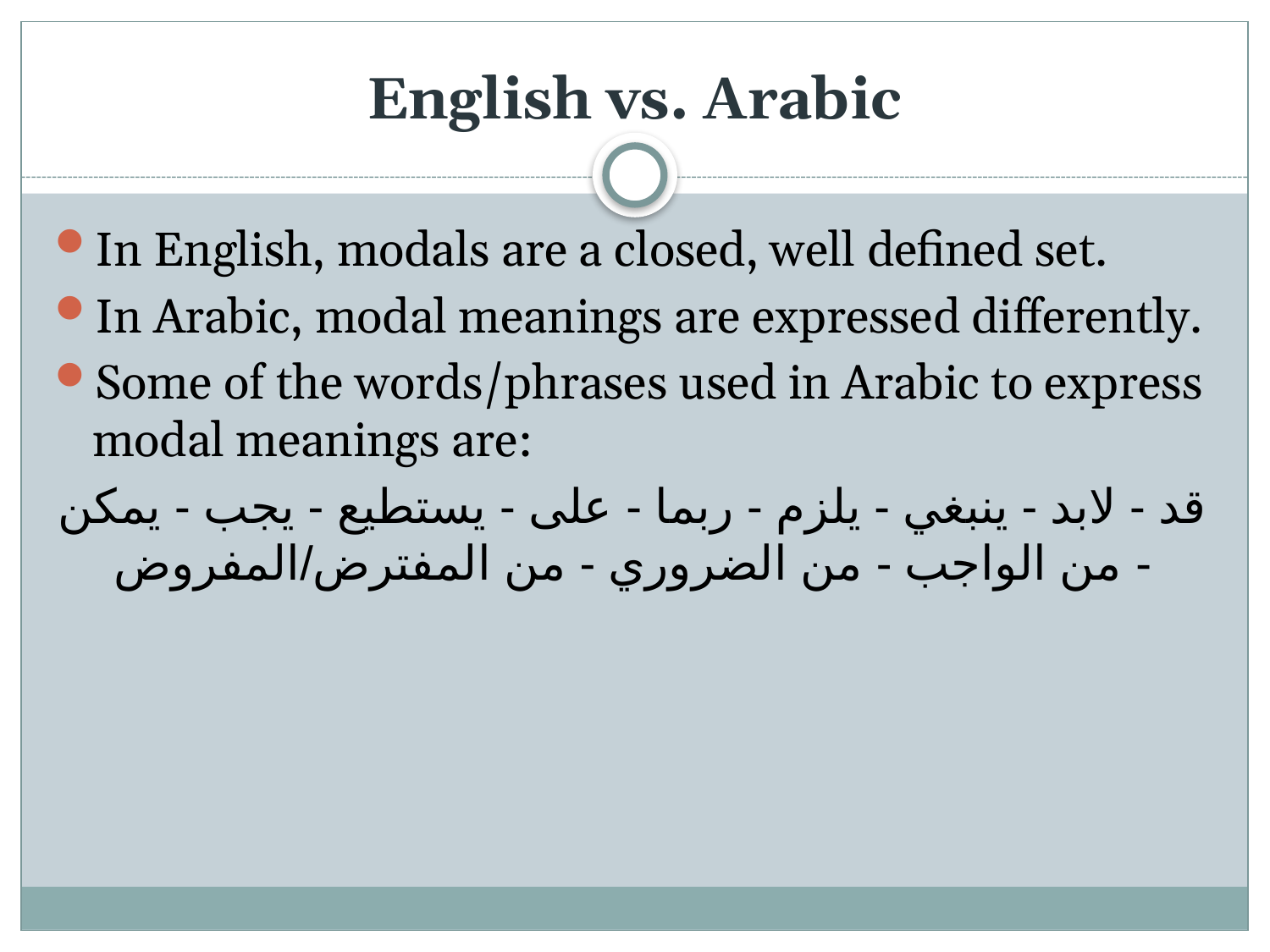

# English vs. Arabic
In English, modals are a closed, well defined set.
In Arabic, modal meanings are expressed differently.
Some of the words/phrases used in Arabic to express modal meanings are:
قد - لابد - ينبغي - يلزم - ربما - على - يستطيع - يجب - يمكن - من الواجب - من الضروري - من المفترض/المفروض